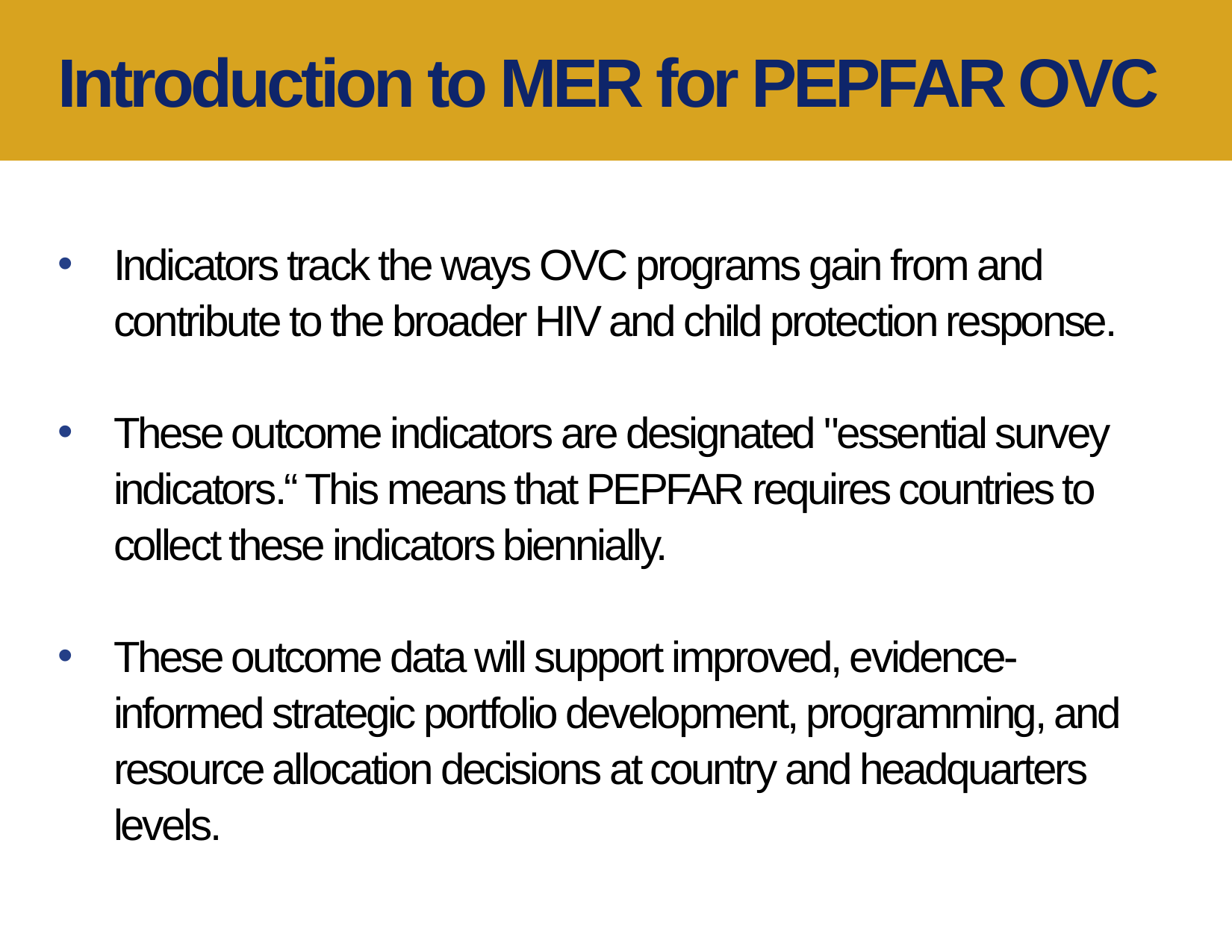

Introduction to MER for PEPFAR OVC
Indicators track the ways OVC programs gain from and contribute to the broader HIV and child protection response.

These outcome indicators are designated "essential survey indicators.“ This means that PEPFAR requires countries to collect these indicators biennially.

These outcome data will support improved, evidence- informed strategic portfolio development, programming, and resource allocation decisions at country and headquarters levels.